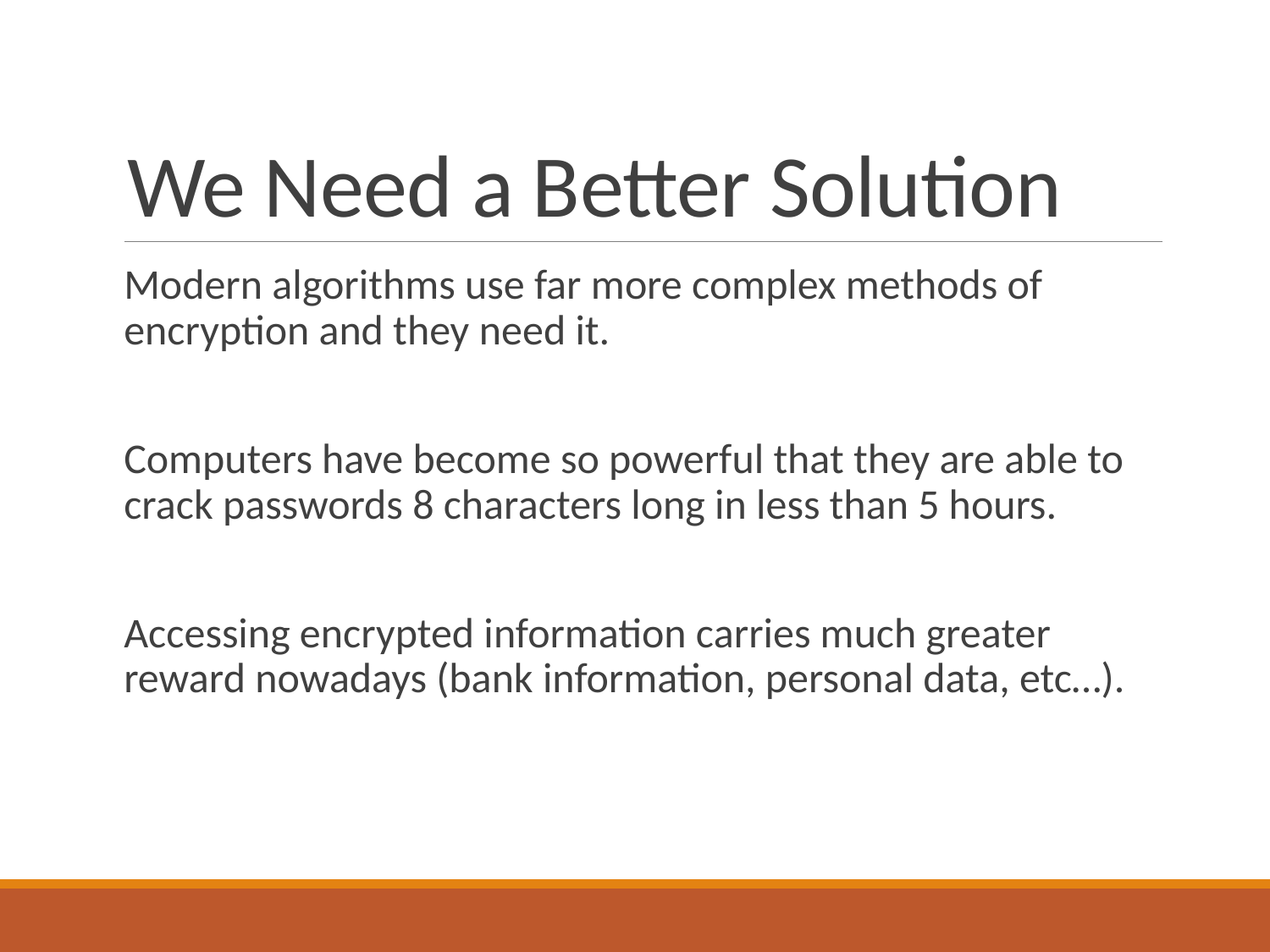

# We Need a Better Solution
Modern algorithms use far more complex methods of encryption and they need it.

Computers have become so powerful that they are able to crack passwords 8 characters long in less than 5 hours.

Accessing encrypted information carries much greater reward nowadays (bank information, personal data, etc…).